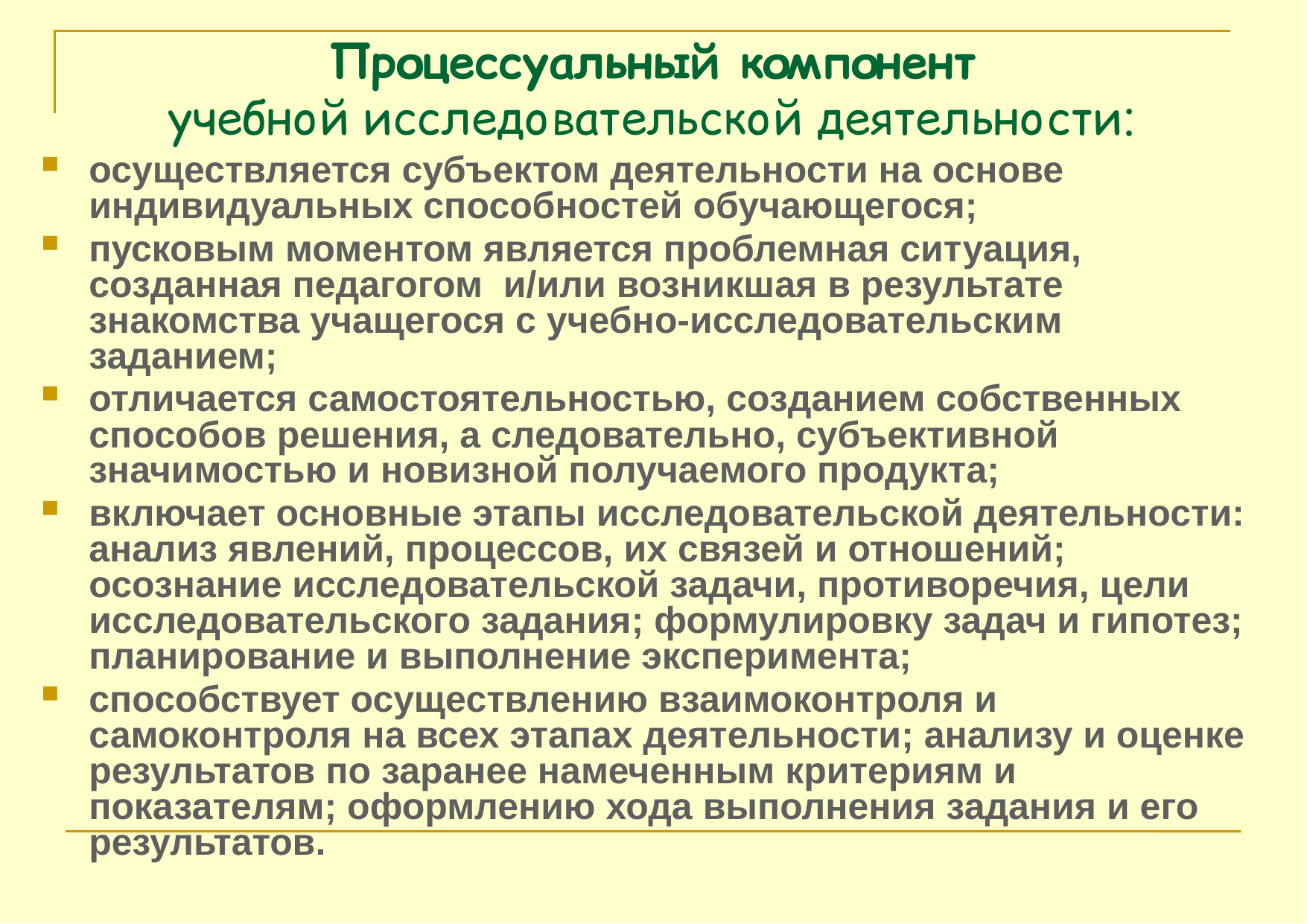

# Процессуальный компонент учебной исследовательской деятельности:
осуществляется субъектом деятельности на основе индивидуальных способностей обучающегося;
пусковым моментом является проблемная ситуация, созданная педагогом  и/или возникшая в результате знакомства учащегося с учебно-исследовательским заданием;
отличается самостоятельностью, созданием собственных способов решения, а следовательно, субъективной значимостью и новизной получаемого продукта;
включает основные этапы исследовательской деятельности: анализ явлений, процессов, их связей и отношений; осознание исследовательской задачи, противоречия, цели исследовательского задания; формулировку задач и гипотез; планирование и выполнение эксперимента;
способствует осуществлению взаимоконтроля и самоконтроля на всех этапах деятельности; анализу и оценке результатов по заранее намеченным критериям и показателям; оформлению хода выполнения задания и его результатов.